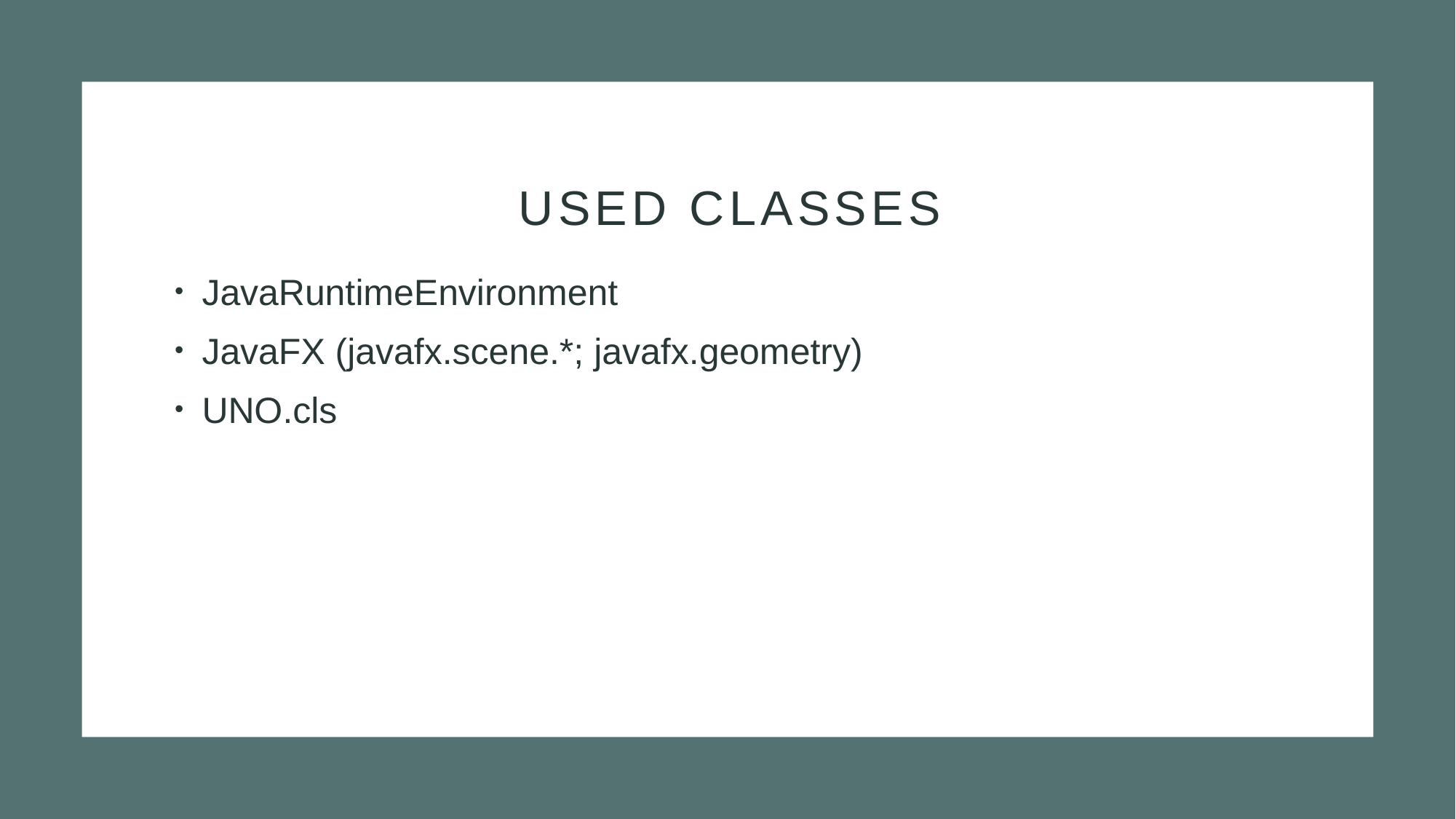

# Used classes
JavaRuntimeEnvironment
JavaFX (javafx.scene.*; javafx.geometry)
UNO.cls